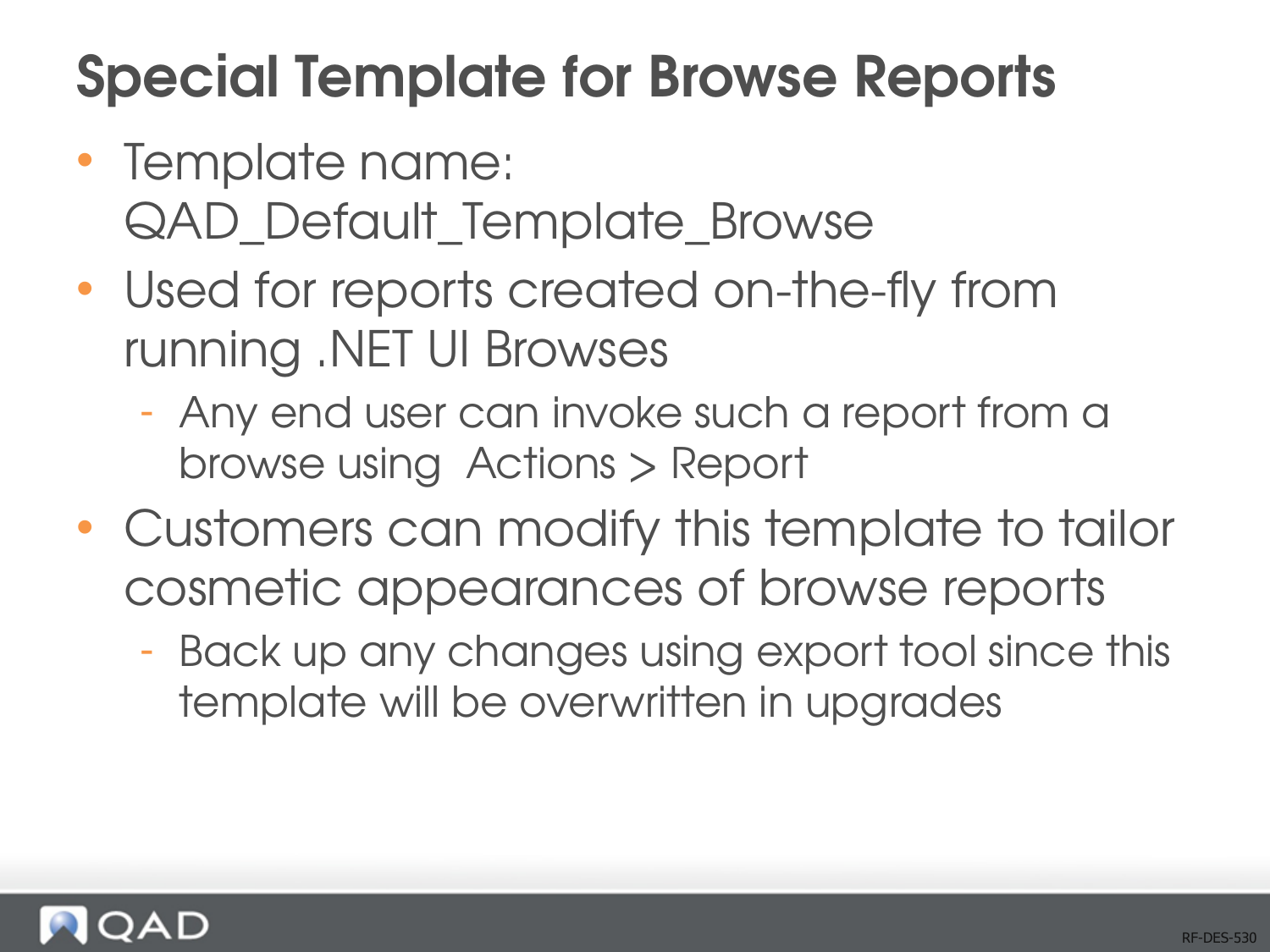

# Special Template for Browse Reports
Template name: QAD_Default_Template_Browse
Used for reports created on-the-fly from running .NET UI Browses
Any end user can invoke such a report from a browse using  Actions > Report
Customers can modify this template to tailor cosmetic appearances of browse reports
Back up any changes using export tool since this template will be overwritten in upgrades
RF-DES-530